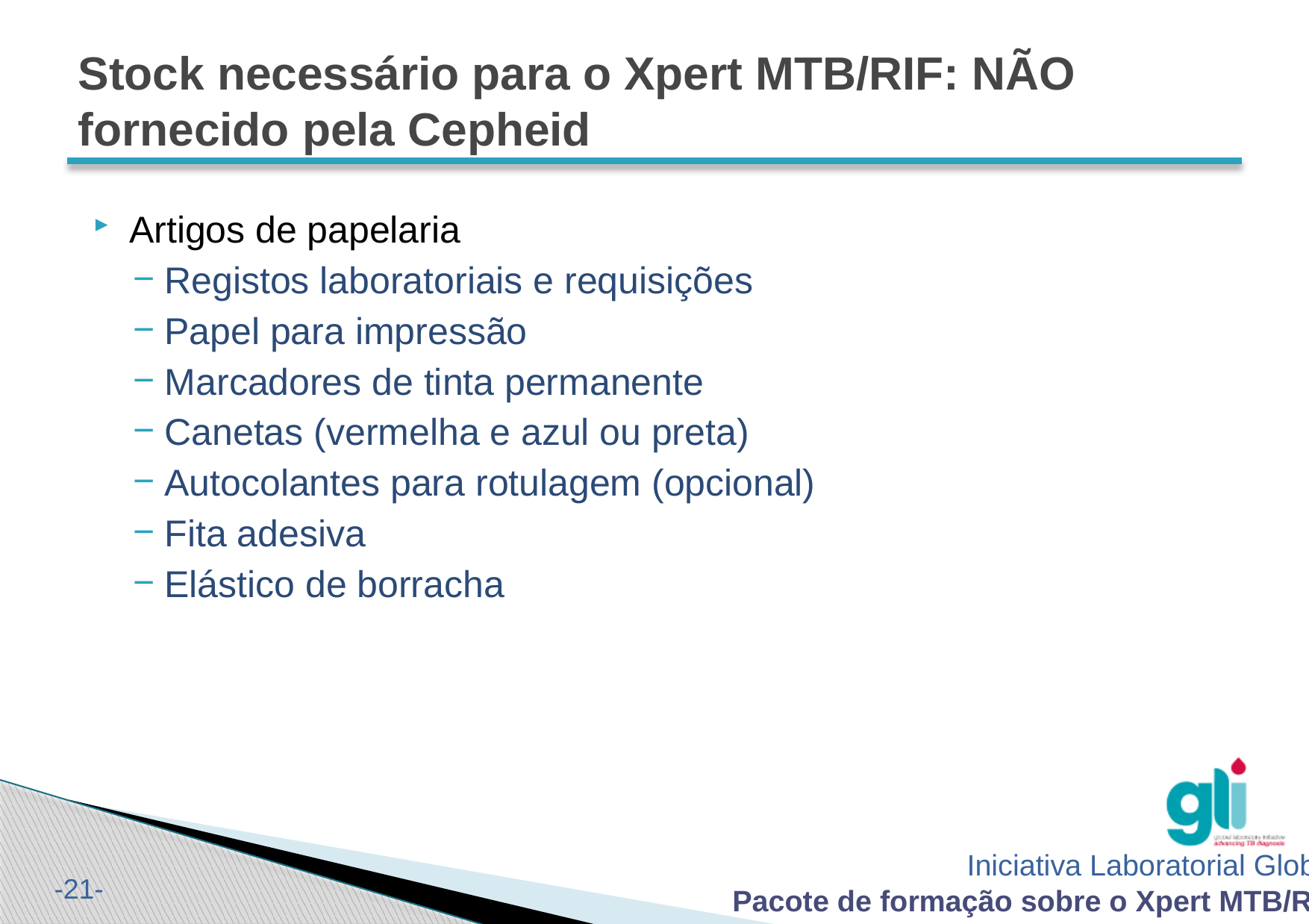

# Stock necessário para o Xpert MTB/RIF: NÃO fornecido pela Cepheid
Artigos de papelaria
Registos laboratoriais e requisições
Papel para impressão
Marcadores de tinta permanente
Canetas (vermelha e azul ou preta)
Autocolantes para rotulagem (opcional)
Fita adesiva
Elástico de borracha